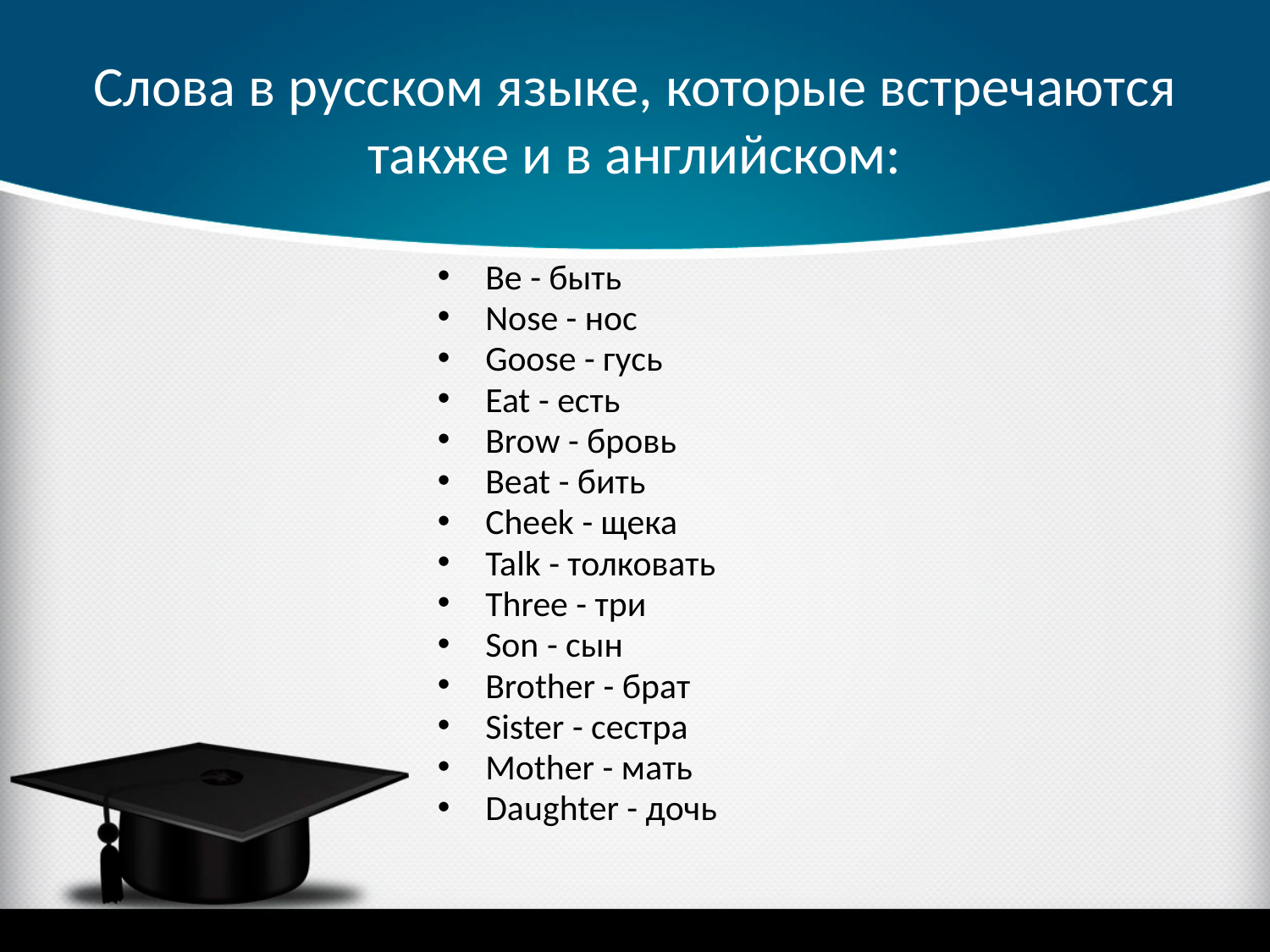

# Слова в русском языке, которые встречаются также и в английском:
Be - быть
Nose - нос
Goose - гусь
Eat - есть
Brow - бровь
Beat - бить
Cheek - щека
Talk - толковать
Three - три
Son - сын
Brother - брат
Sister - сестра
Mother - мать
Daughter - дочь